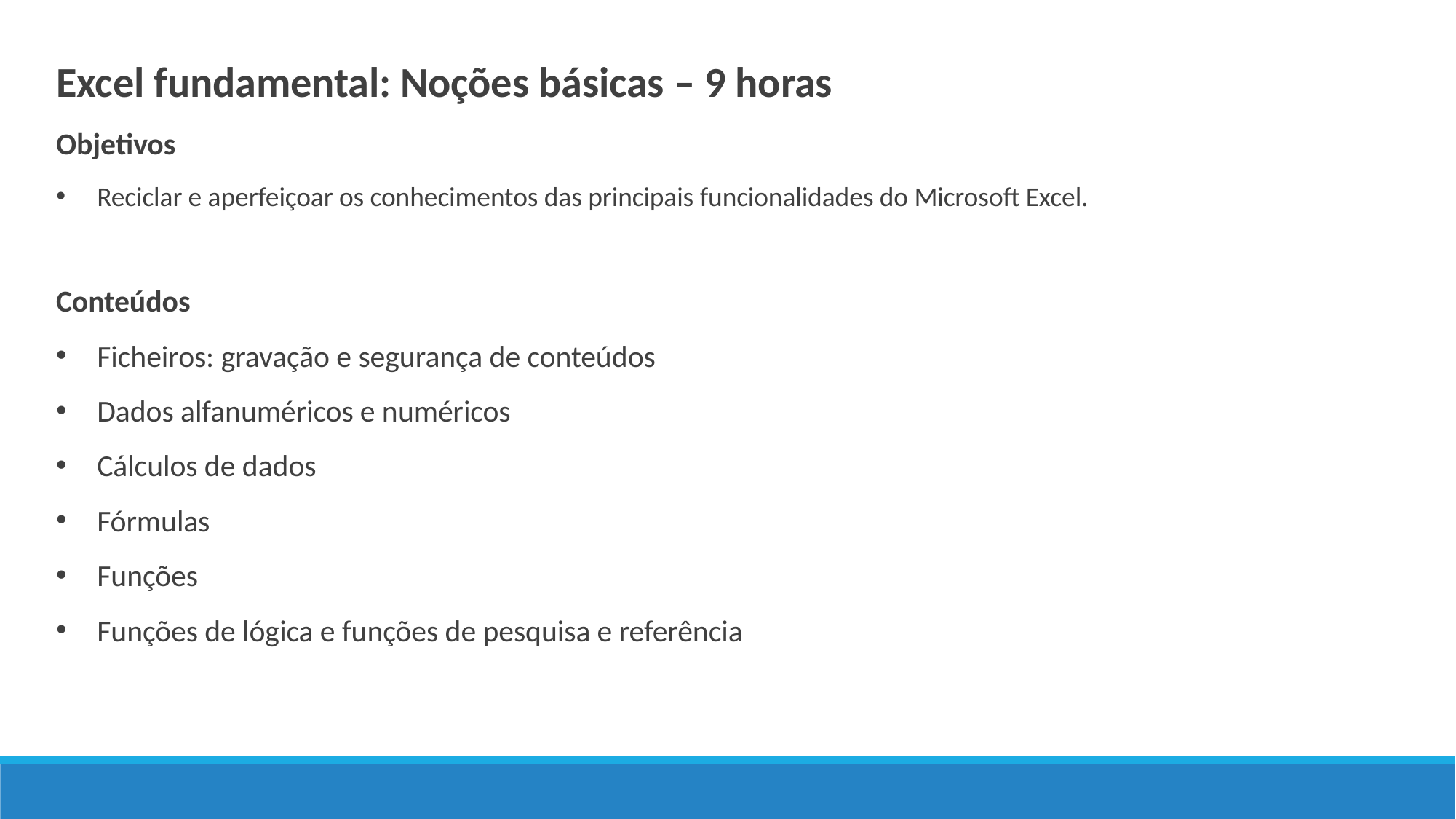

Excel fundamental: Noções básicas – 9 horas
Objetivos
Reciclar e aperfeiçoar os conhecimentos das principais funcionalidades do Microsoft Excel.

Conteúdos
Ficheiros: gravação e segurança de conteúdos
Dados alfanuméricos e numéricos
Cálculos de dados
Fórmulas
Funções
Funções de lógica e funções de pesquisa e referência